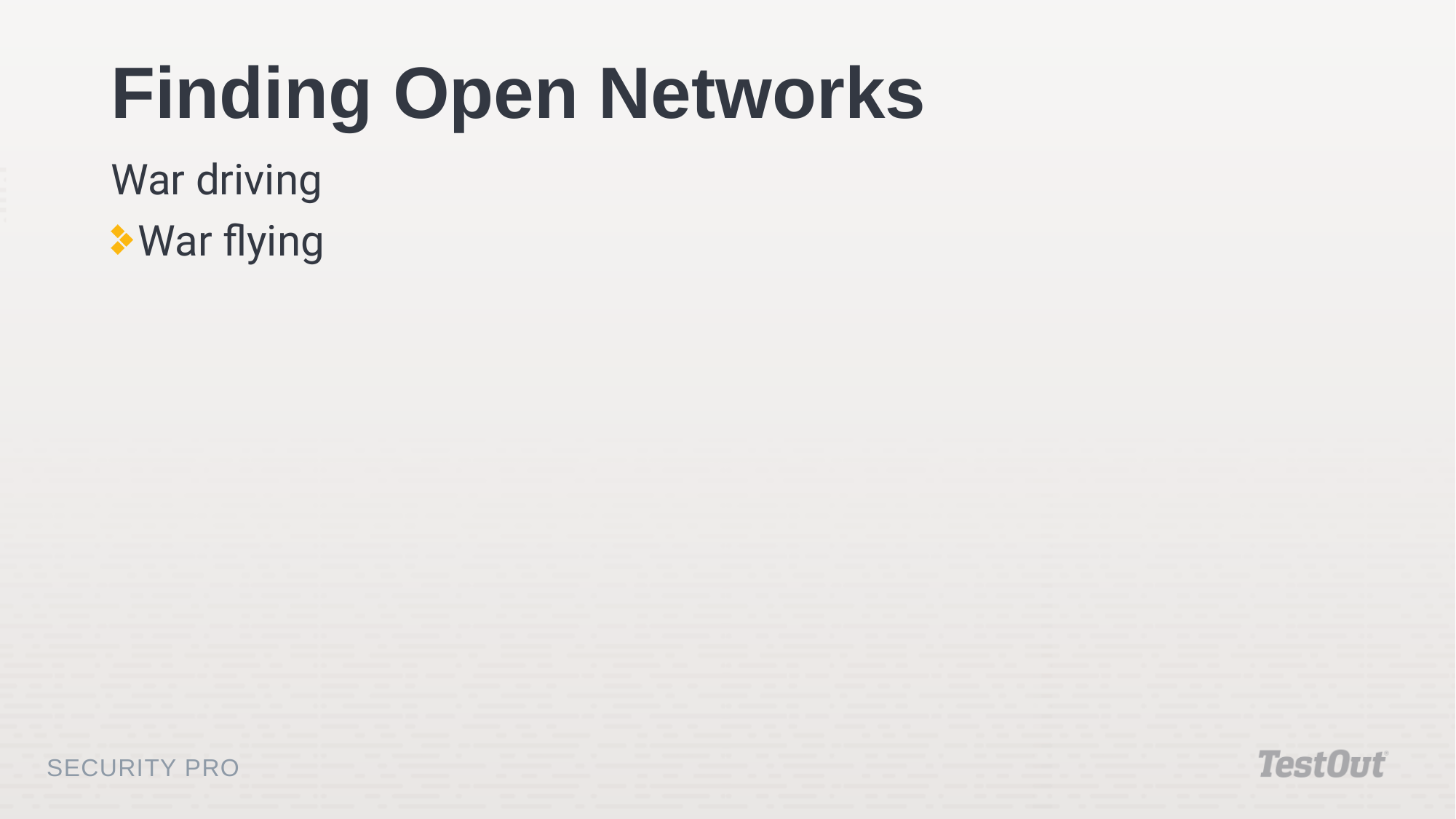

# Finding Open Networks
War driving
War flying
Security Pro